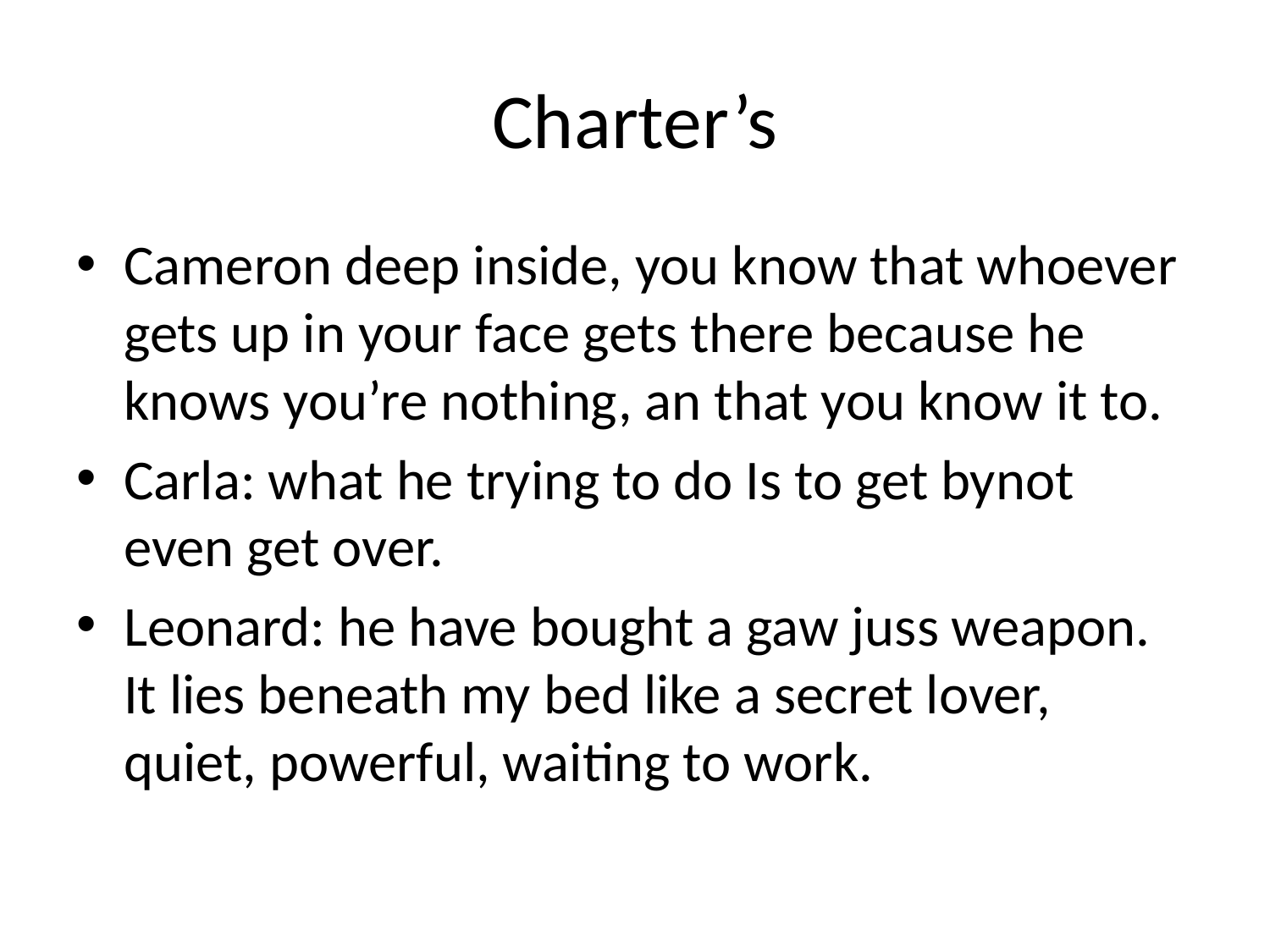

# Charter’s
Cameron deep inside, you know that whoever gets up in your face gets there because he knows you’re nothing, an that you know it to.
Carla: what he trying to do Is to get bynot even get over.
Leonard: he have bought a gaw juss weapon. It lies beneath my bed like a secret lover, quiet, powerful, waiting to work.